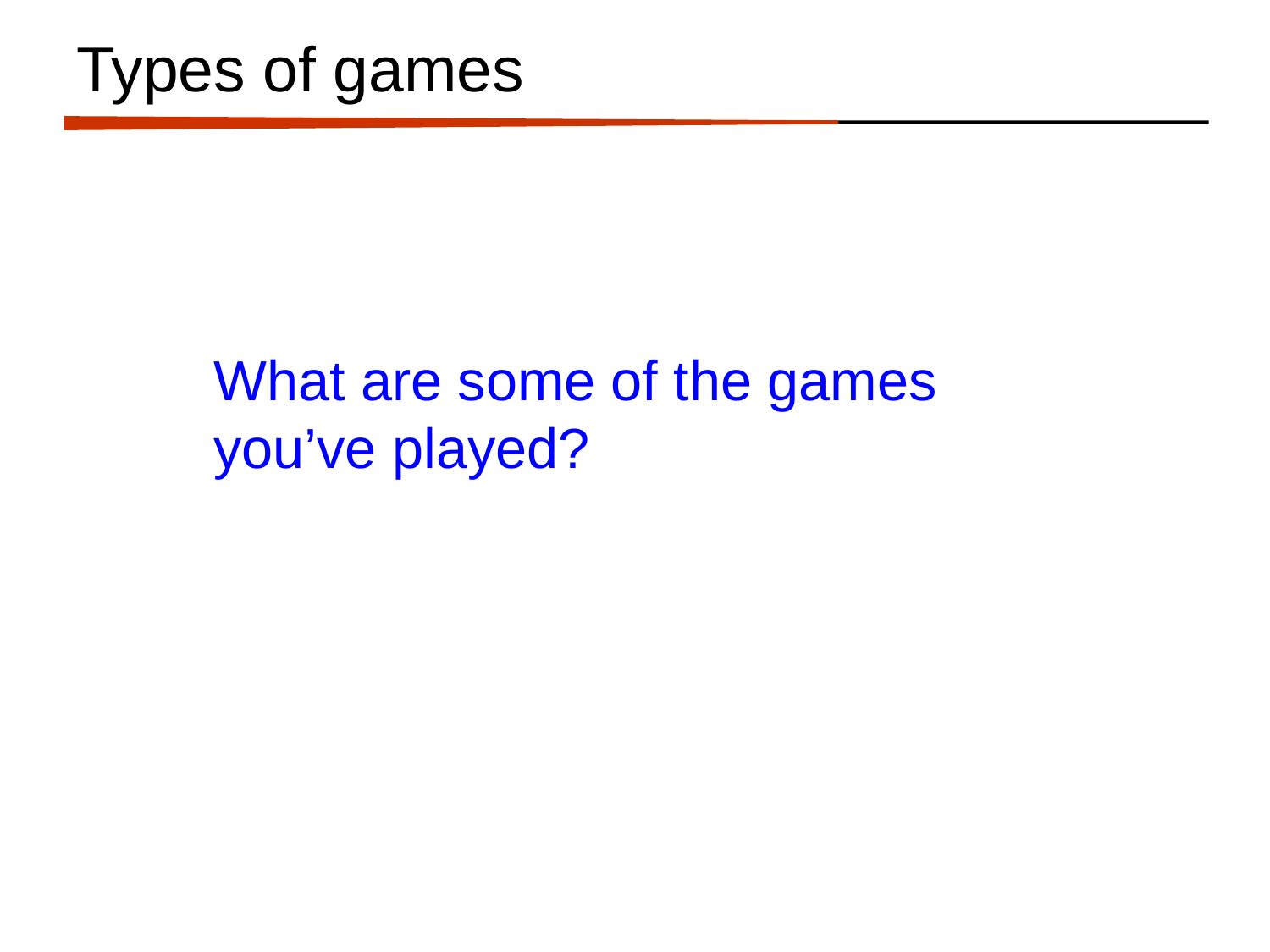

# Types of games
What are some of the games you’ve played?